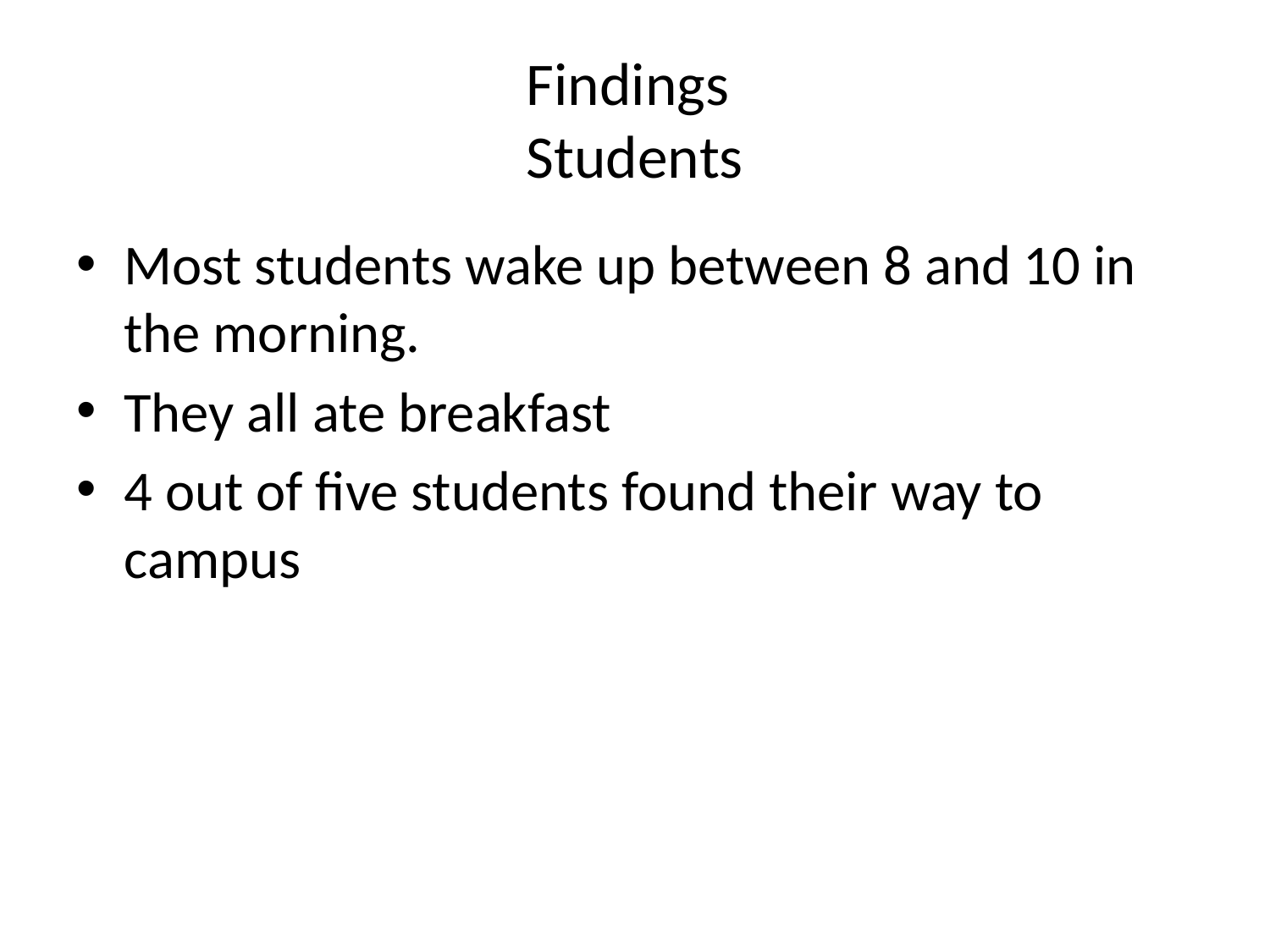

# Findings Students
Most students wake up between 8 and 10 in the morning.
They all ate breakfast
4 out of five students found their way to campus